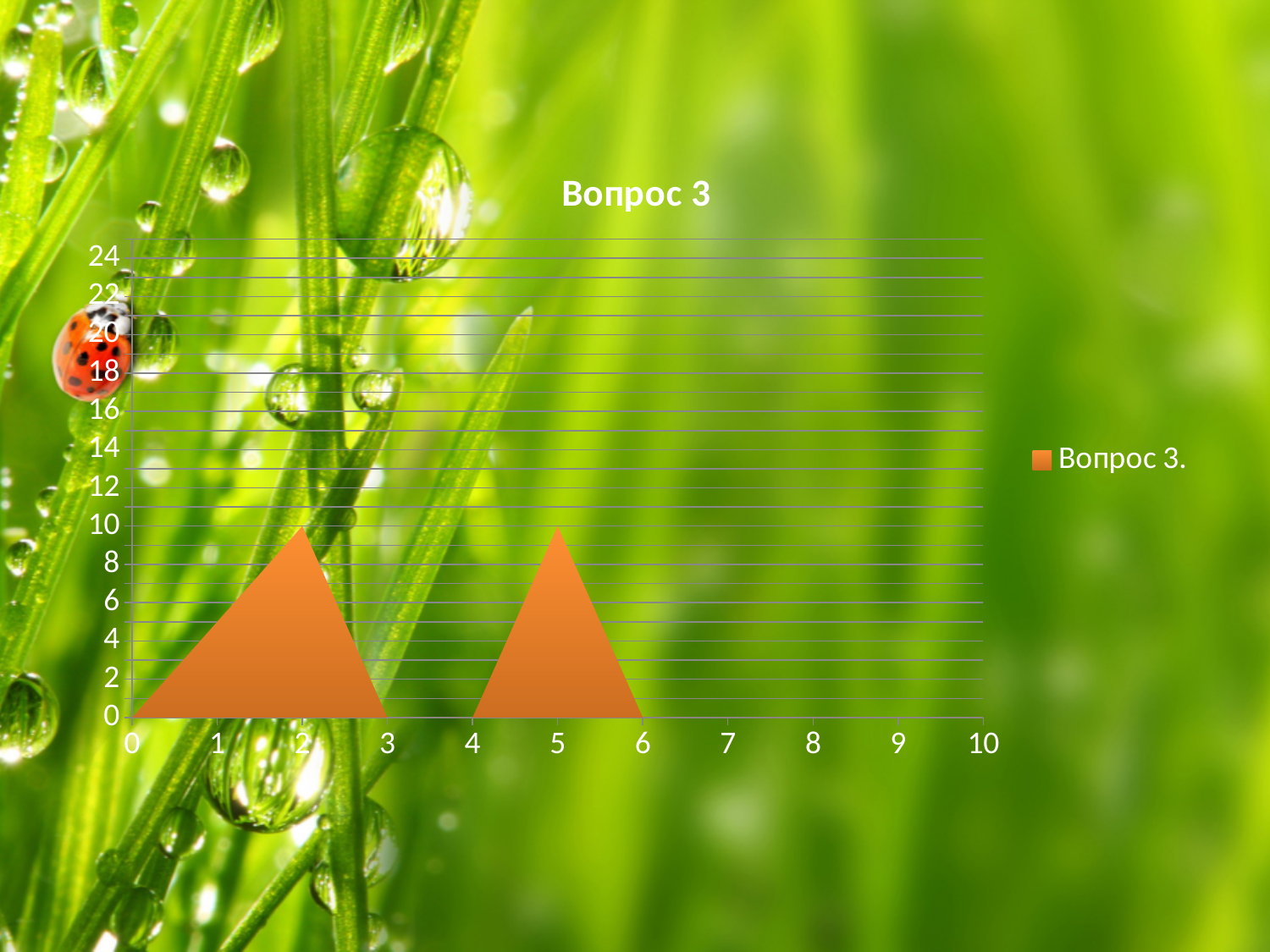

### Chart: Вопрос 3

| Category |  |
|---|---|
| 0 | 0.0 |
| 1 | 5.0 |
| 2 | 10.0 |
| 3 | 0.0 |
| 4 | 0.0 |
| 5 | 10.0 |
| 6 | 0.0 |
| 7 | 0.0 |
| 8 | 0.0 |
| 9 | 0.0 |
| 10 | 0.0 |